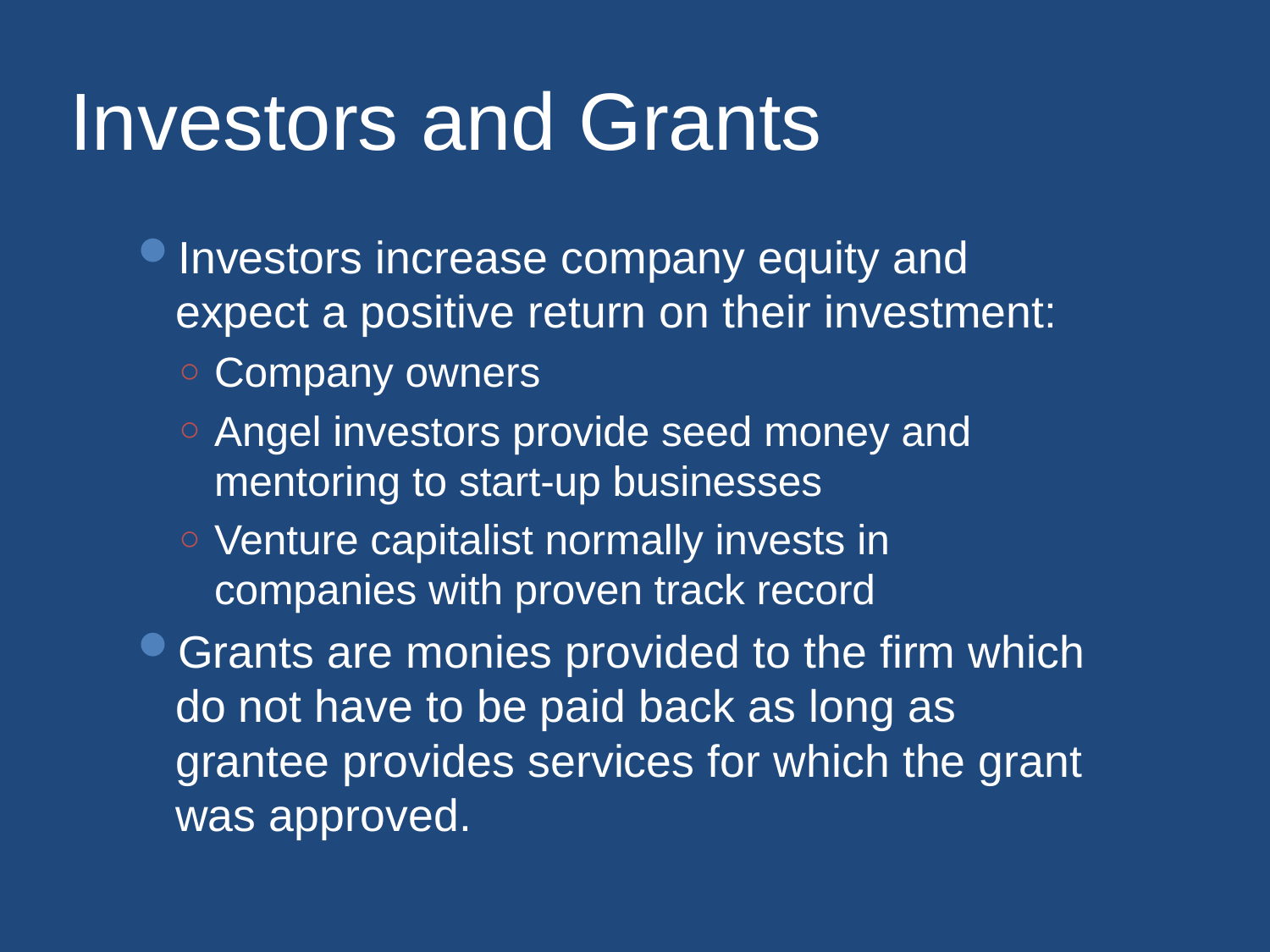

# Investors and Grants
Investors increase company equity and expect a positive return on their investment:
Company owners
Angel investors provide seed money and mentoring to start-up businesses
Venture capitalist normally invests in companies with proven track record
Grants are monies provided to the firm which do not have to be paid back as long as grantee provides services for which the grant was approved.